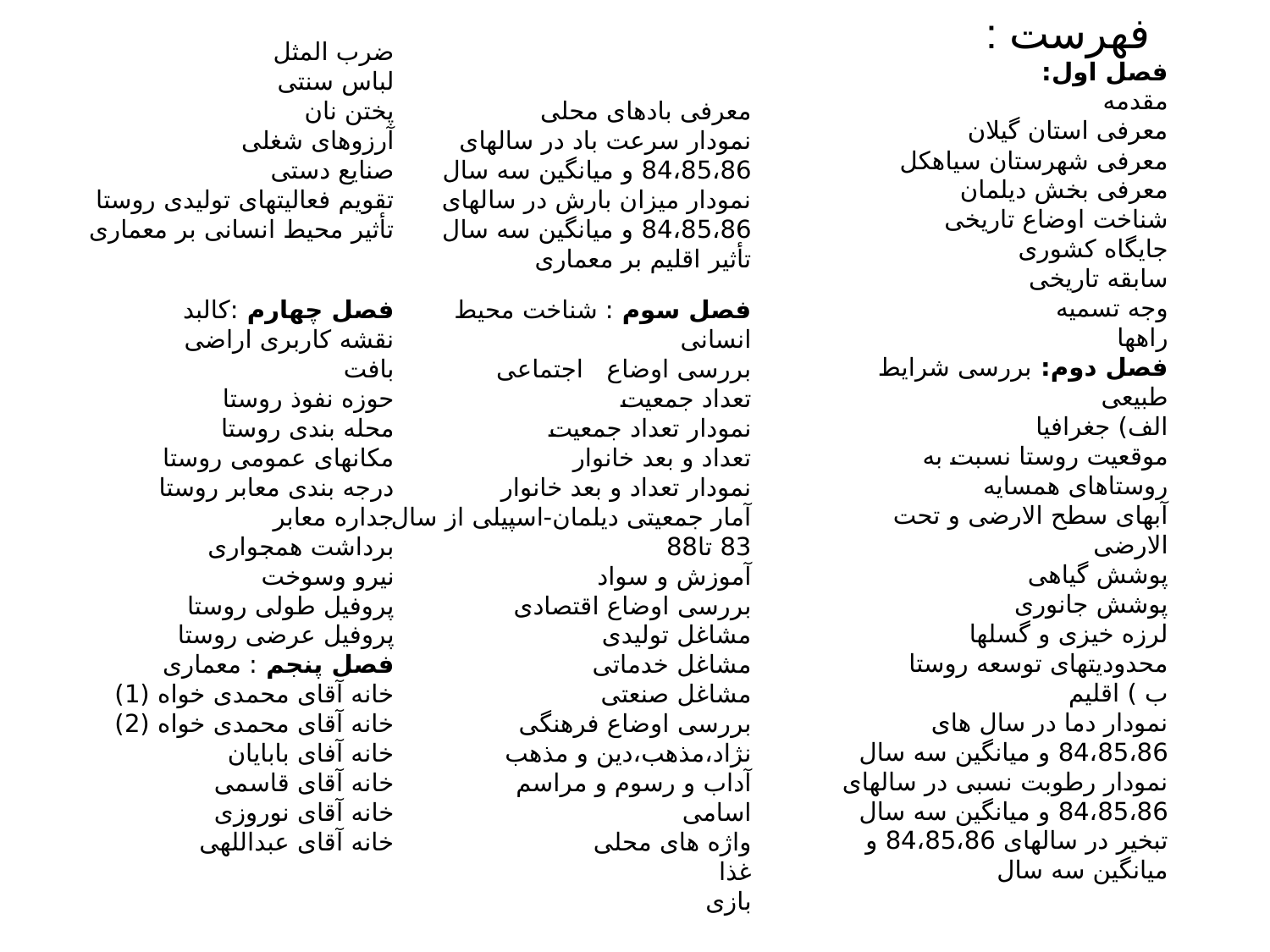

فهرست :
ضرب المثل
لباس سنتی
پختن نان
آرزوهای شغلی
صنایع دستی
تقویم فعالیتهای تولیدی روستا
تأثیر محیط انسانی بر معماری
فصل اول:
مقدمه
معرفی استان گیلان
معرفی شهرستان سیاهکل
معرفی بخش دیلمان
شناخت اوضاع تاریخی
جایگاه کشوری
سابقه تاریخی
وجه تسمیه
راهها
فصل دوم: بررسی شرایط طبیعی
الف) جغرافیا
موقعیت روستا نسبت به روستاهای همسایه
آبهای سطح الارضی و تحت الارضی
پوشش گیاهی
پوشش جانوری
لرزه خیزی و گسلها
محدودیتهای توسعه روستا
ب ) اقلیم
نمودار دما در سال های 84،85،86 و میانگین سه سال
نمودار رطوبت نسبی در سالهای 84،85،86 و میانگین سه سال
تبخیر در سالهای 84،85،86 و میانگین سه سال
معرفی بادهای محلی
نمودار سرعت باد در سالهای 84،85،86 و میانگین سه سال
نمودار میزان بارش در سالهای 84،85،86 و میانگین سه سال
تأثیر اقلیم بر معماری
فصل چهارم :کالبد
نقشه کاربری اراضی
بافت
حوزه نفوذ روستا
محله بندی روستا
مکانهای عمومی روستا
درجه بندی معابر روستا
جداره معابر
برداشت همجواری
نیرو وسوخت
پروفیل طولی روستا
پروفیل عرضی روستا
فصل پنجم : معماری
خانه آقای محمدی خواه (1)
خانه آقای محمدی خواه (2)
خانه آفای بابایان
خانه آقای قاسمی
خانه آقای نوروزی
خانه آقای عبداللهی

فصل سوم : شناخت محیط انسانی
بررسی اوضاع   اجتماعی
تعداد جمعیت
نمودار تعداد جمعیت
تعداد و بعد خانوار
نمودار تعداد و بعد خانوار
آمار جمعیتی دیلمان-اسپیلی از سال 83 تا88
آموزش و سواد
بررسی اوضاع اقتصادی
مشاغل تولیدی
مشاغل خدماتی
مشاغل صنعتی
بررسی اوضاع فرهنگی
نژاد،مذهب،دین و مذهب
آداب و رسوم و مراسم
اسامی
واژه های محلی
غذا
بازی